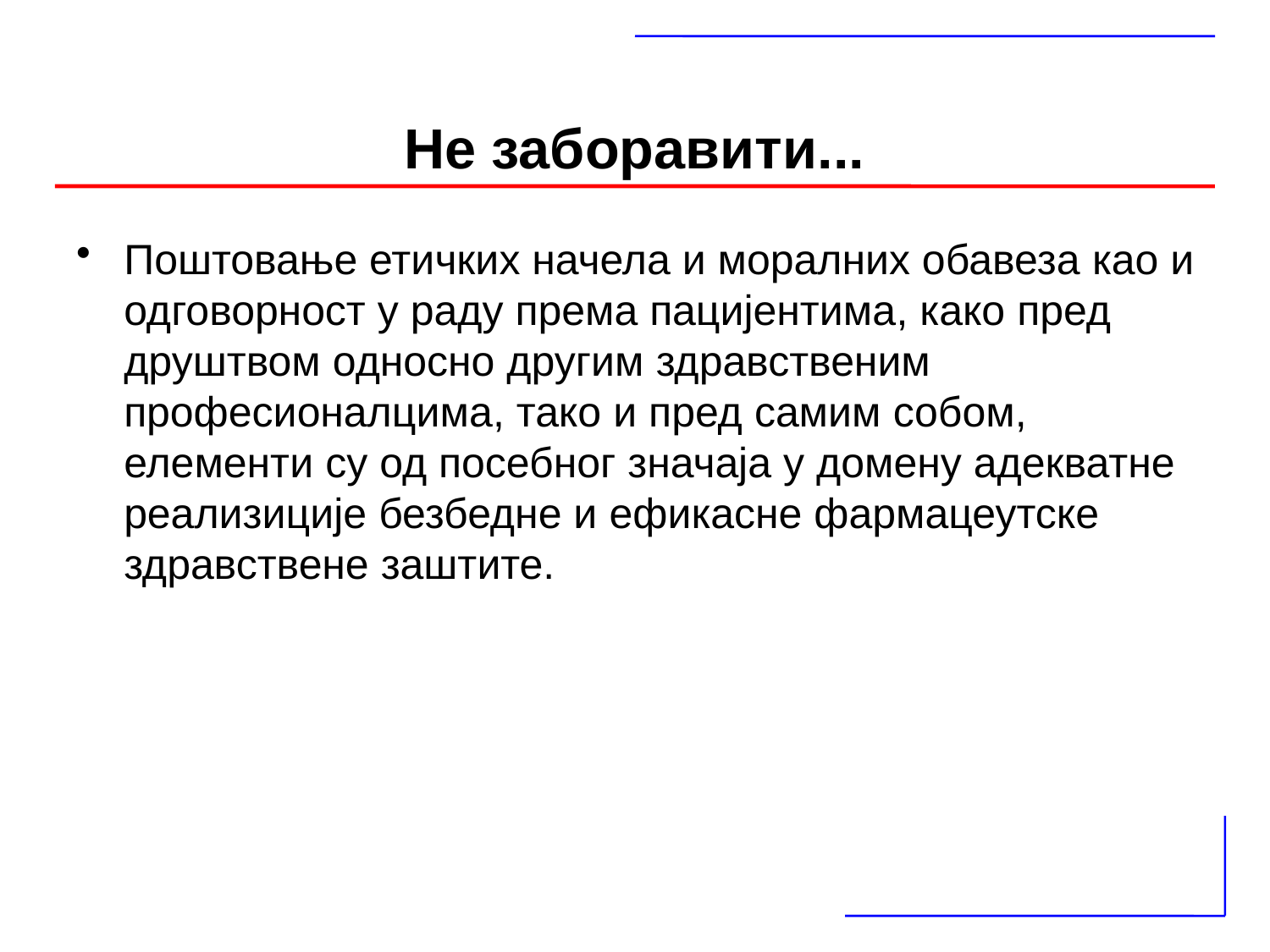

# Не заборавити...
Поштовање етичких начела и моралних обавеза као и одговорност у раду према пацијентима, како пред друштвом односно другим здравственим професионалцима, тако и пред самим собом, елементи су од посебног значаја у домену адекватне реализиције безбедне и ефикасне фармацеутске здравствене заштите.